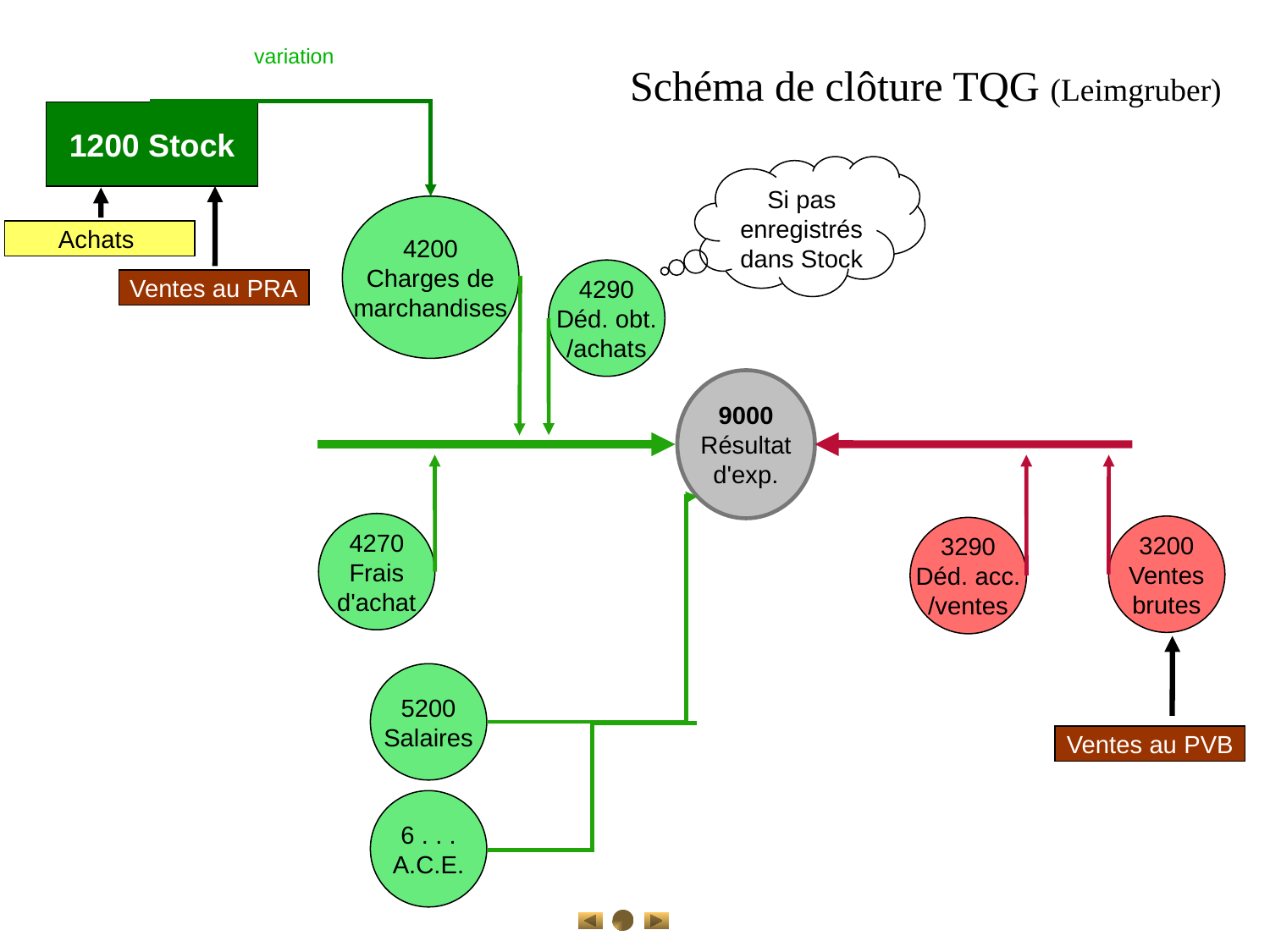

variation
Schéma de clôture TQG (Leimgruber)
1200 Stock
Si pas enregistrés dans Stock

4200
Charges de
marchandises
Achats
4290
Déd. obt.
/achats
Ventes au PRA
9000
Résultat
d'exp.
3290
Déd. acc.
/ventes
3200
Ventes
brutes
4270
Frais
d'achat
5200
Salaires
6 . . .
A.C.E.

Ventes au PVB